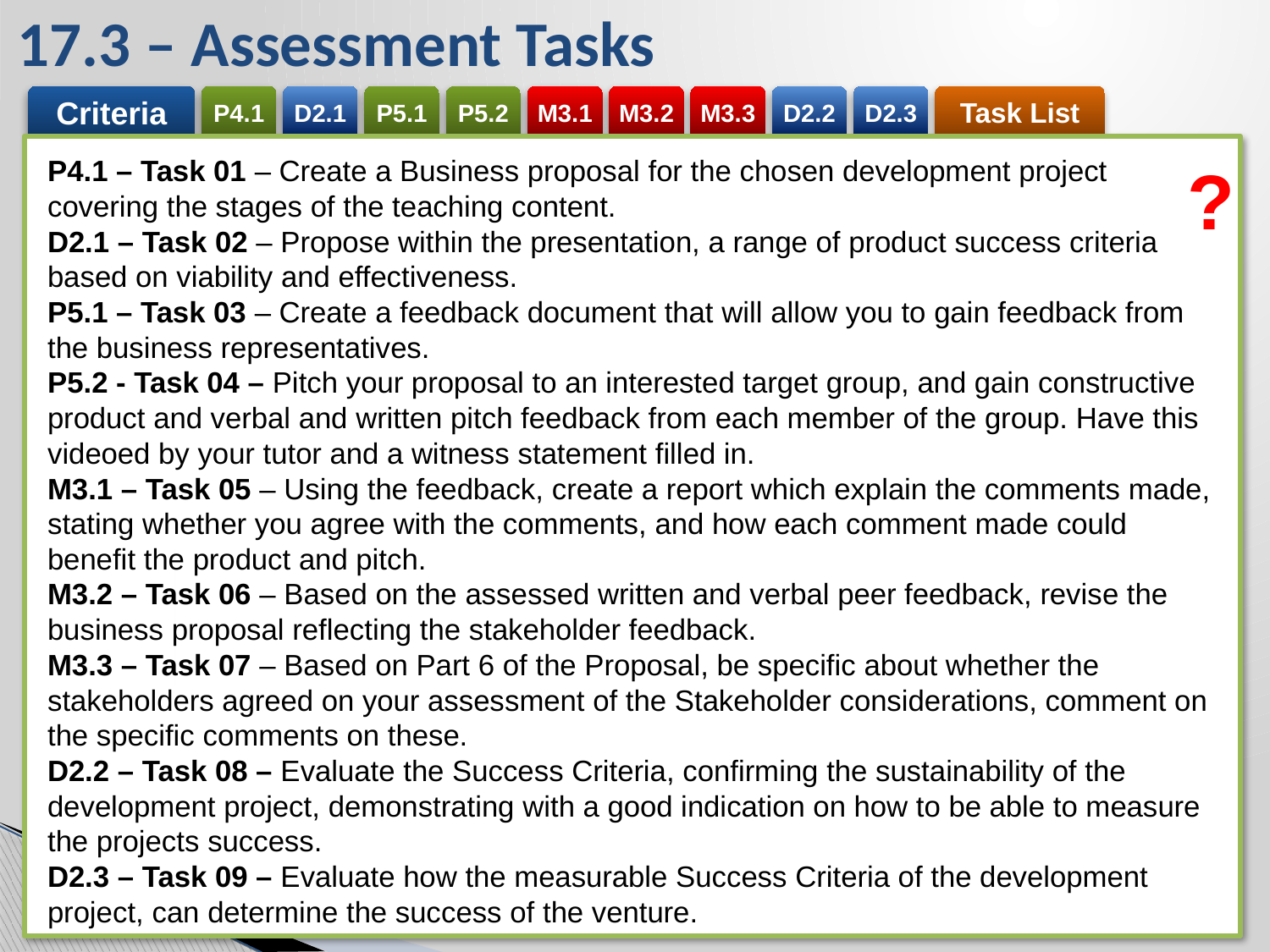

17.3 – Assessment Tasks
P4.1 – Task 01 – Create a Business proposal for the chosen development project covering the stages of the teaching content.
D2.1 – Task 02 – Propose within the presentation, a range of product success criteria based on viability and effectiveness.
P5.1 – Task 03 – Create a feedback document that will allow you to gain feedback from the business representatives.
P5.2 - Task 04 – Pitch your proposal to an interested target group, and gain constructive product and verbal and written pitch feedback from each member of the group. Have this videoed by your tutor and a witness statement filled in.
M3.1 – Task 05 – Using the feedback, create a report which explain the comments made, stating whether you agree with the comments, and how each comment made could benefit the product and pitch.
M3.2 – Task 06 – Based on the assessed written and verbal peer feedback, revise the business proposal reflecting the stakeholder feedback.
M3.3 – Task 07 – Based on Part 6 of the Proposal, be specific about whether the stakeholders agreed on your assessment of the Stakeholder considerations, comment on the specific comments on these.
D2.2 – Task 08 – Evaluate the Success Criteria, confirming the sustainability of the development project, demonstrating with a good indication on how to be able to measure the projects success.
D2.3 – Task 09 – Evaluate how the measurable Success Criteria of the development project, can determine the success of the venture.
?